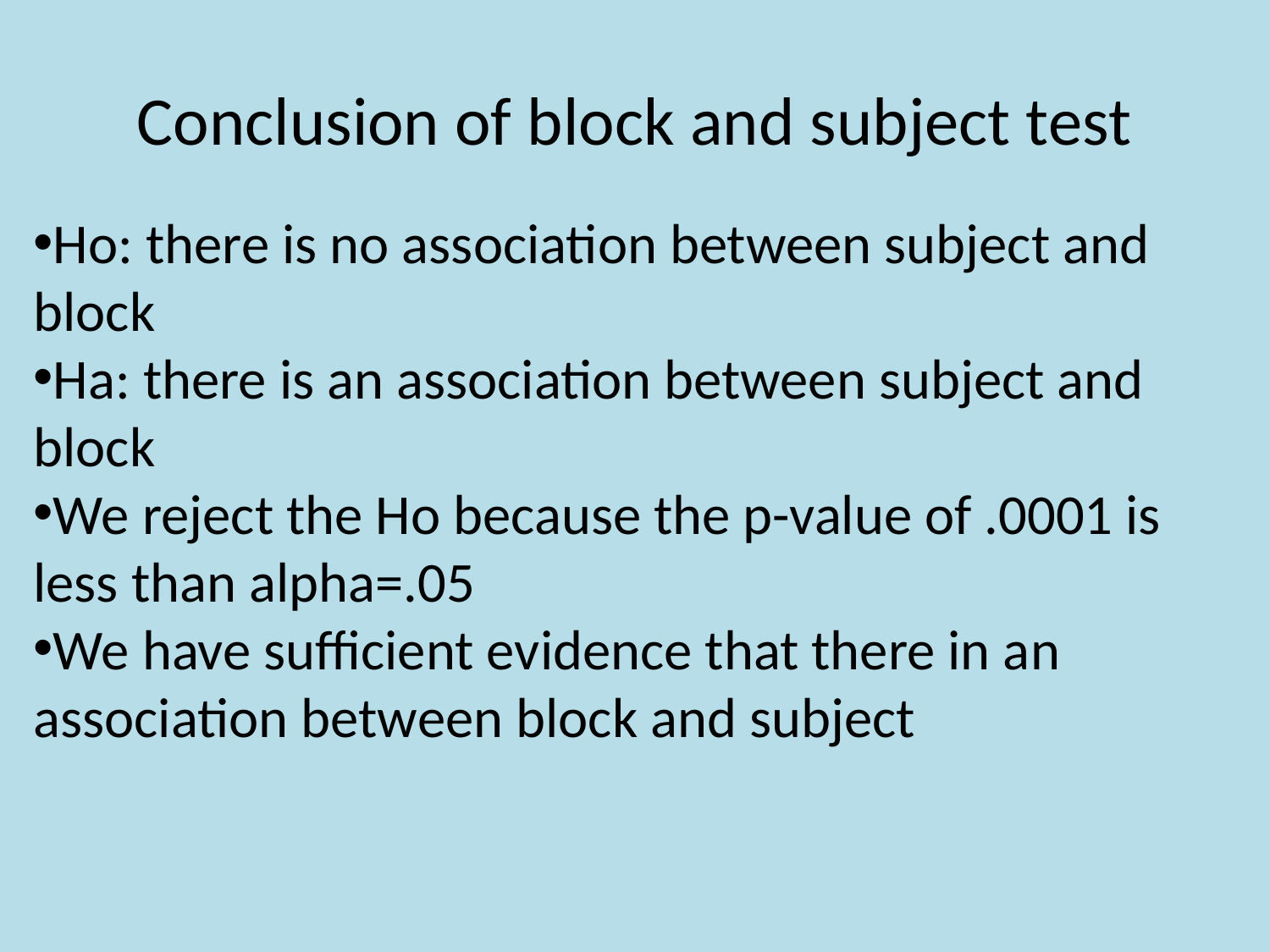

# Conclusion of block and subject test
Ho: there is no association between subject and block
Ha: there is an association between subject and block
We reject the Ho because the p-value of .0001 is less than alpha=.05
We have sufficient evidence that there in an association between block and subject